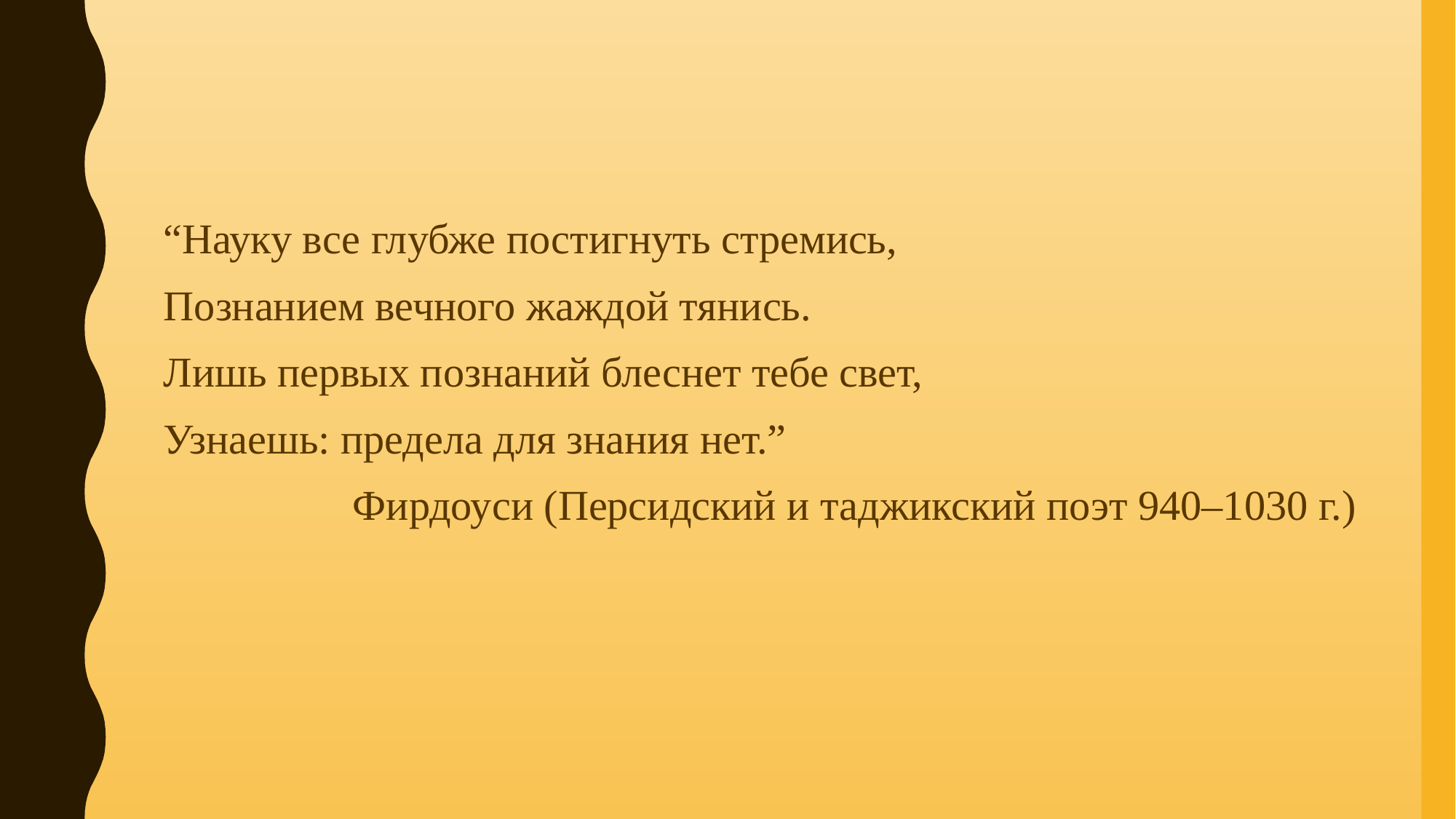

“Науку все глубже постигнуть стремись,
Познанием вечного жаждой тянись.
Лишь первых познаний блеснет тебе свет,
Узнаешь: предела для знания нет.”
Фирдоуси (Персидский и таджикский поэт 940–1030 г.)